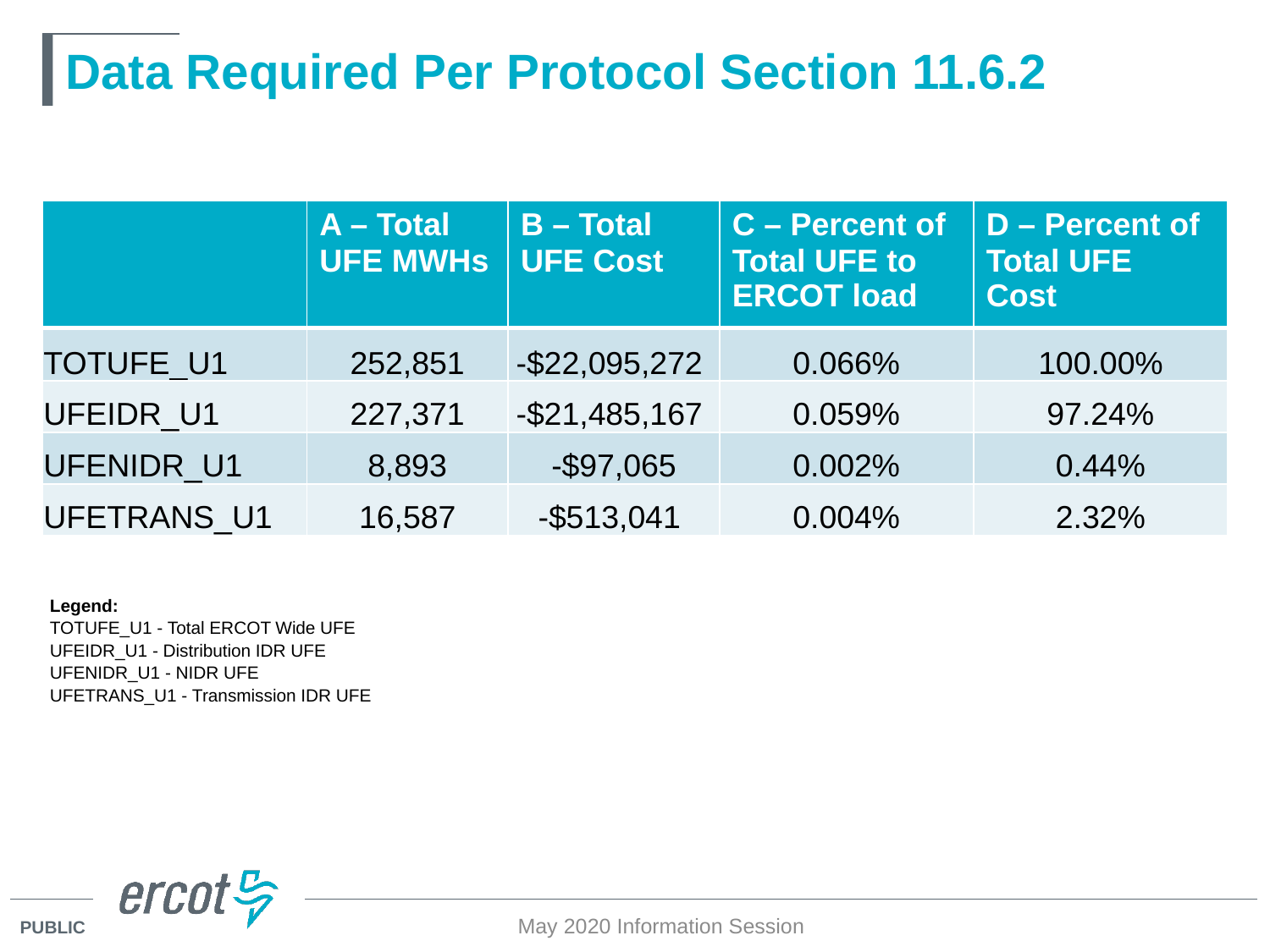

# Data Required Per Protocol Section 11.6.2
|  | A – Total UFE MWHs | B – Total UFE Cost | C – Percent of Total UFE to ERCOT load | D – Percent of Total UFE Cost |
| --- | --- | --- | --- | --- |
| TOTUFE\_U1 | 252,851 | -$22,095,272 | 0.066% | 100.00% |
| UFEIDR\_U1 | 227,371 | -$21,485,167 | 0.059% | 97.24% |
| UFENIDR\_U1 | 8,893 | -$97,065 | 0.002% | 0.44% |
| UFETRANS\_U1 | 16,587 | -$513,041 | 0.004% | 2.32% |
| Legend: |  |
| --- | --- |
| TOTUFE\_U1 - Total ERCOT Wide UFE |  |
| UFEIDR\_U1 - Distribution IDR UFE |  |
| UFENIDR\_U1 - NIDR UFE |  |
| UFETRANS\_U1 - Transmission IDR UFE |  |
May 2020 Information Session